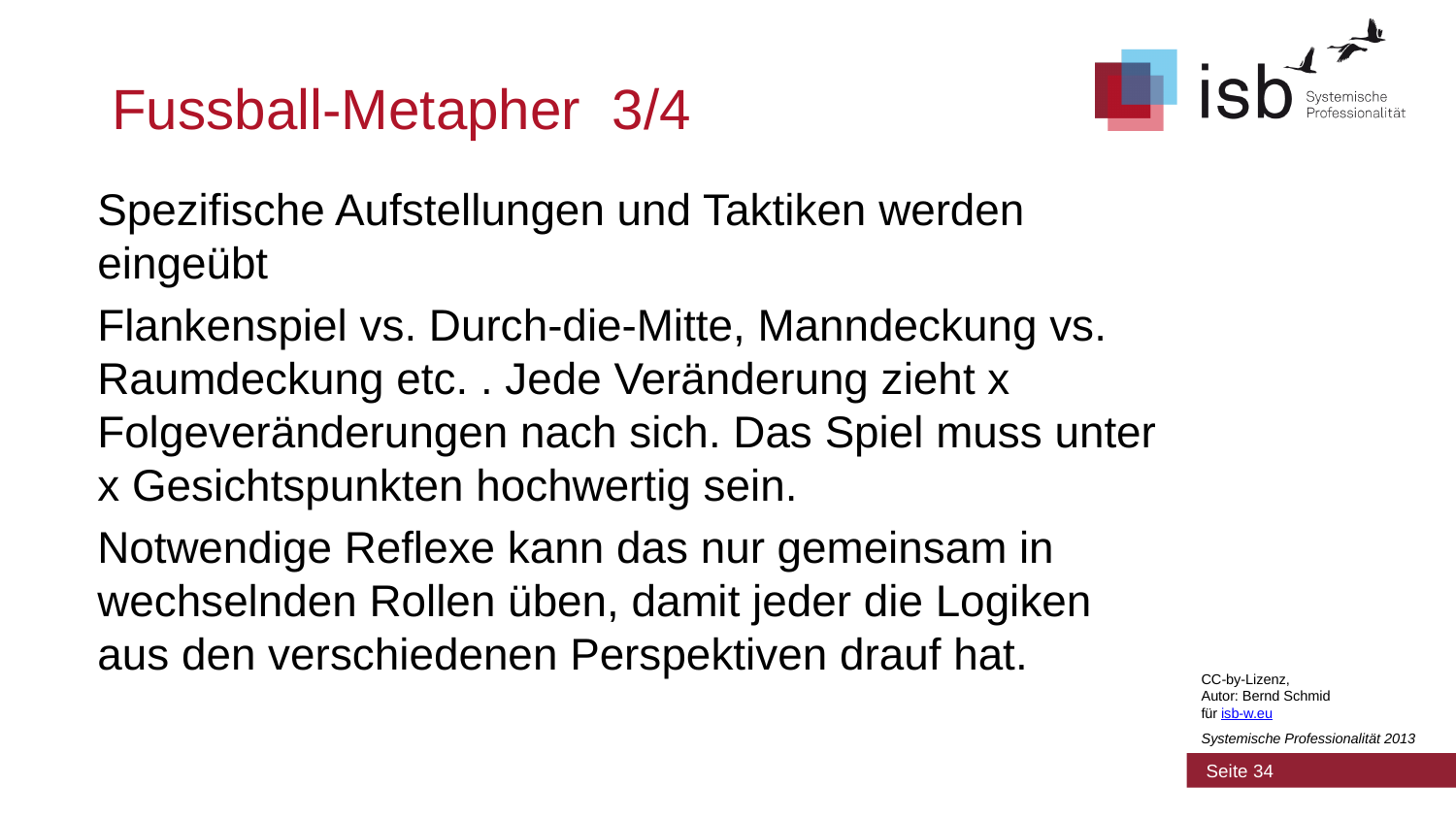

# Fussball-Metapher  3/4
Spezifische Aufstellungen und Taktiken werden eingeübt
Flankenspiel vs. Durch-die-Mitte, Manndeckung vs. Raumdeckung etc. . Jede Veränderung zieht x Folgeveränderungen nach sich. Das Spiel muss unter x Gesichtspunkten hochwertig sein.
Notwendige Reflexe kann das nur gemeinsam in wechselnden Rollen üben, damit jeder die Logiken aus den verschiedenen Perspektiven drauf hat.

 Seite 34